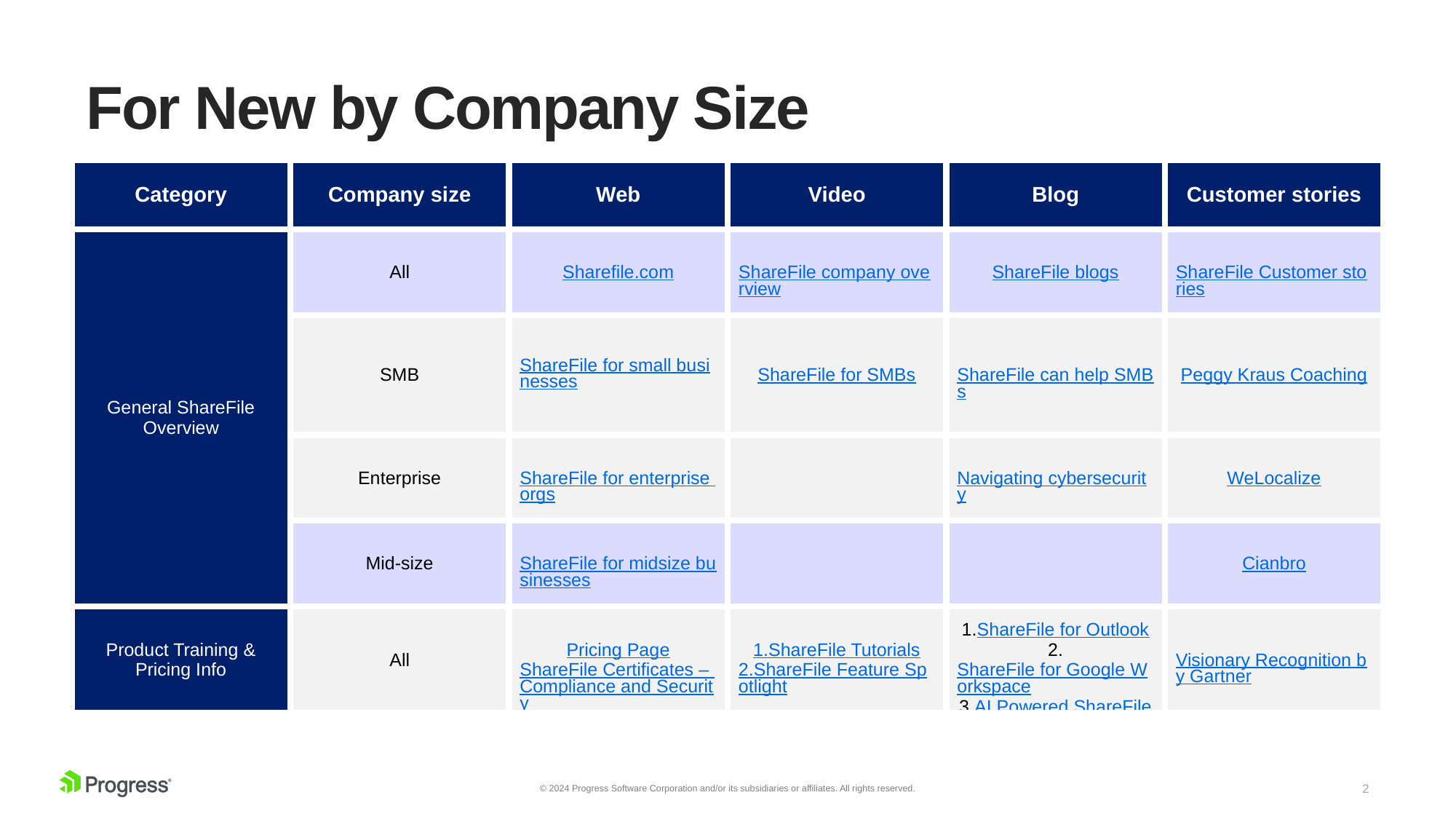

# For New by Company Size
| Category | Company size | Web | Video | Blog | Customer stories |
| --- | --- | --- | --- | --- | --- |
| General ShareFile Overview | All | Sharefile.com | ShareFile company overview | ShareFile blogs | ShareFile Customer stories |
|  | SMB | ShareFile for small businesses | ShareFile for SMBs | ShareFile can help SMBs | Peggy Kraus Coaching |
|  | Enterprise | ShareFile for enterprise orgs |  | Navigating cybersecurity | WeLocalize |
|  | Mid-size | ShareFile for midsize businesses |  |  | Cianbro |
| Product Training & Pricing Info | All | Pricing Page ShareFile Certificates – Compliance and Security | 1.ShareFile Tutorials 2.ShareFile Feature Spotlight | 1.ShareFile for Outlook 2.ShareFile for Google Workspace 3.AI Powered ShareFile | Visionary Recognition by Gartner |